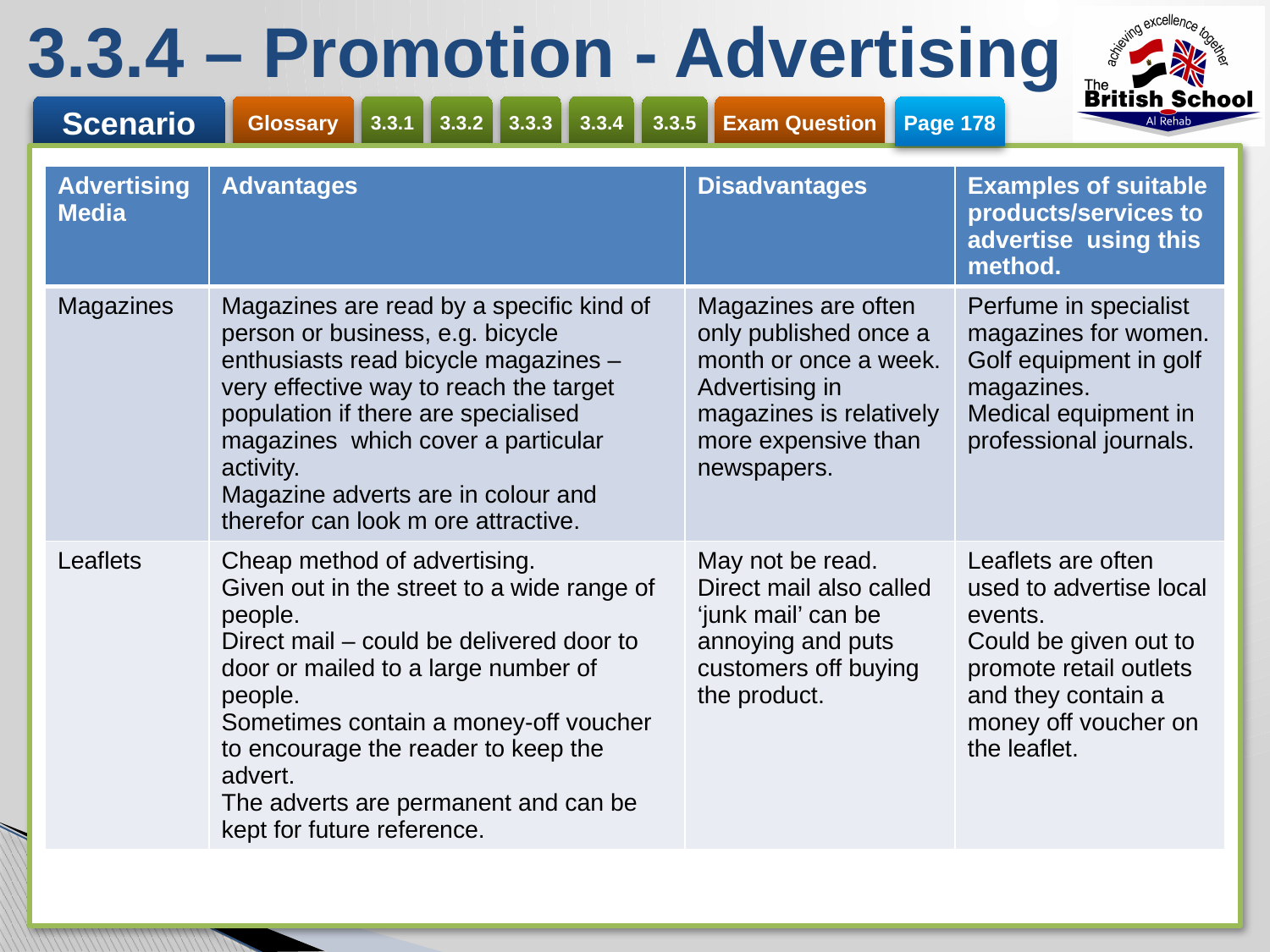

# 3.3.4 – Promotion - Advertising
Page 178
| Advertising Media | Advantages | Disadvantages | Examples of suitable products/services to advertise using this method. |
| --- | --- | --- | --- |
| Magazines | Magazines are read by a specific kind of person or business, e.g. bicycle enthusiasts read bicycle magazines – very effective way to reach the target population if there are specialised magazines which cover a particular activity. Magazine adverts are in colour and therefor can look m ore attractive. | Magazines are often only published once a month or once a week. Advertising in magazines is relatively more expensive than newspapers. | Perfume in specialist magazines for women. Golf equipment in golf magazines. Medical equipment in professional journals. |
| Leaflets | Cheap method of advertising. Given out in the street to a wide range of people. Direct mail – could be delivered door to door or mailed to a large number of people. Sometimes contain a money-off voucher to encourage the reader to keep the advert. The adverts are permanent and can be kept for future reference. | May not be read. Direct mail also called ‘junk mail’ can be annoying and puts customers off buying the product. | Leaflets are often used to advertise local events. Could be given out to promote retail outlets and they contain a money off voucher on the leaflet. |